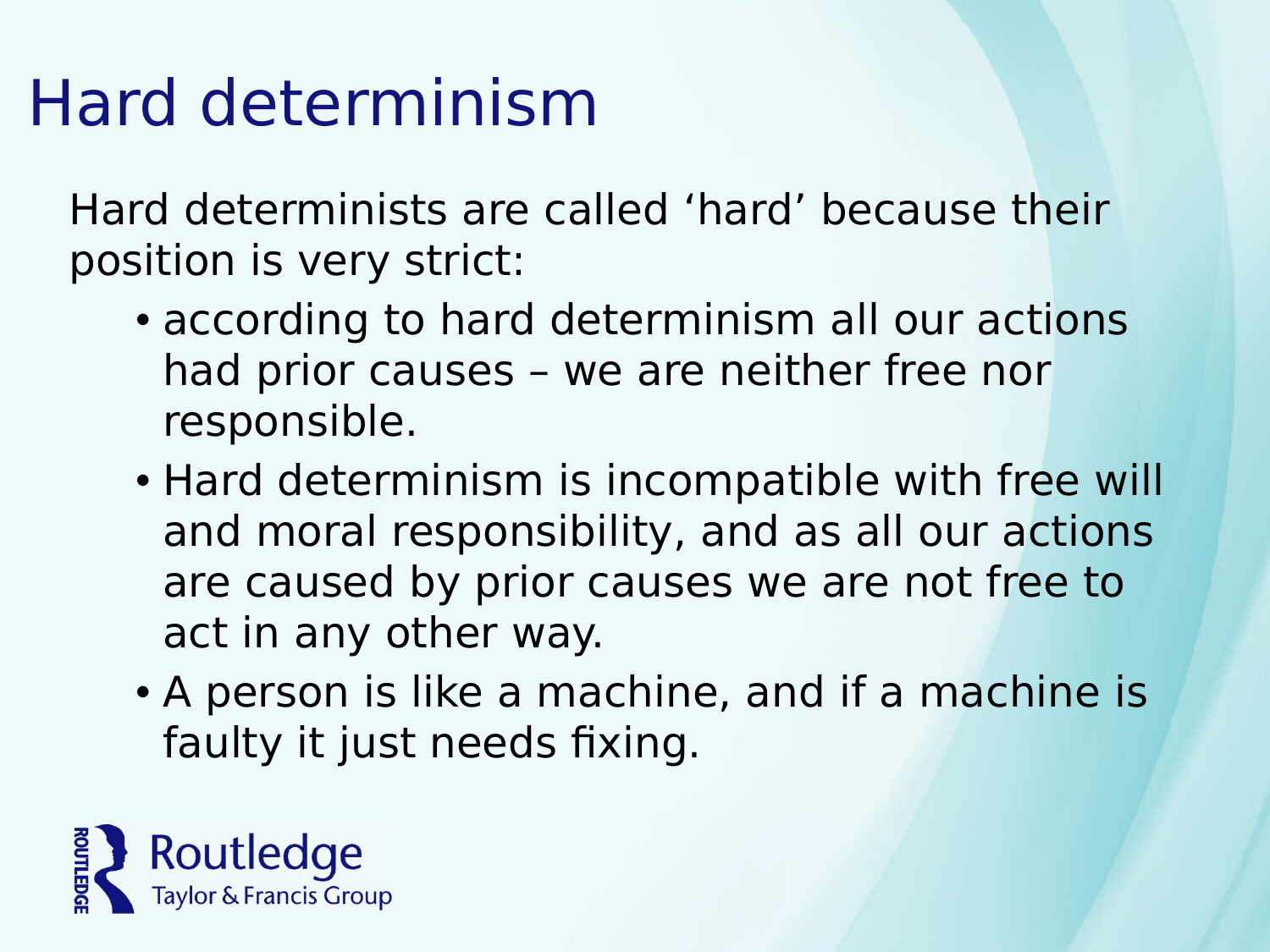

# Hard determinism
Hard determinists are called ‘hard’ because their position is very strict:
according to hard determinism all our actions had prior causes – we are neither free nor responsible.
Hard determinism is incompatible with free will and moral responsibility, and as all our actions are caused by prior causes we are not free to act in any other way.
A person is like a machine, and if a machine is faulty it just needs fixing.